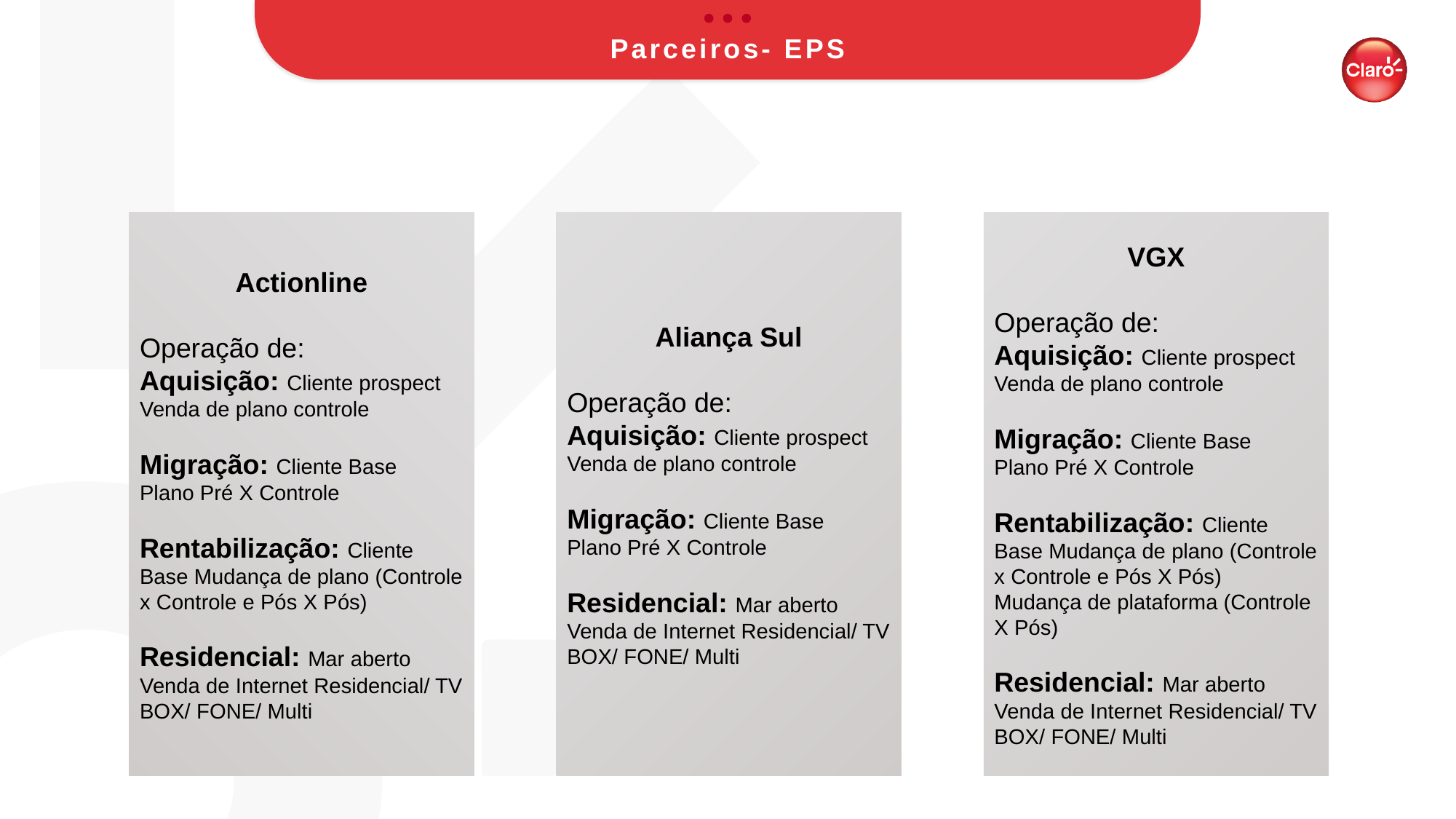

# Parceiros- EPS
Actionline

Operação de:
Aquisição: Cliente prospect Venda de plano controle

Migração: Cliente Base
Plano Pré X Controle

Rentabilização: Cliente Base Mudança de plano (Controle x Controle e Pós X Pós)

Residencial: Mar aberto
Venda de Internet Residencial/ TV BOX/ FONE/ Multi
Aliança Sul

Operação de:
Aquisição: Cliente prospect Venda de plano controle

Migração: Cliente Base
Plano Pré X Controle

Residencial: Mar aberto
Venda de Internet Residencial/ TV BOX/ FONE/ Multi
VGX

Operação de:
Aquisição: Cliente prospect Venda de plano controle

Migração: Cliente Base
Plano Pré X Controle

Rentabilização: Cliente Base Mudança de plano (Controle x Controle e Pós X Pós)
Mudança de plataforma (Controle X Pós)

Residencial: Mar aberto
Venda de Internet Residencial/ TV BOX/ FONE/ Multi